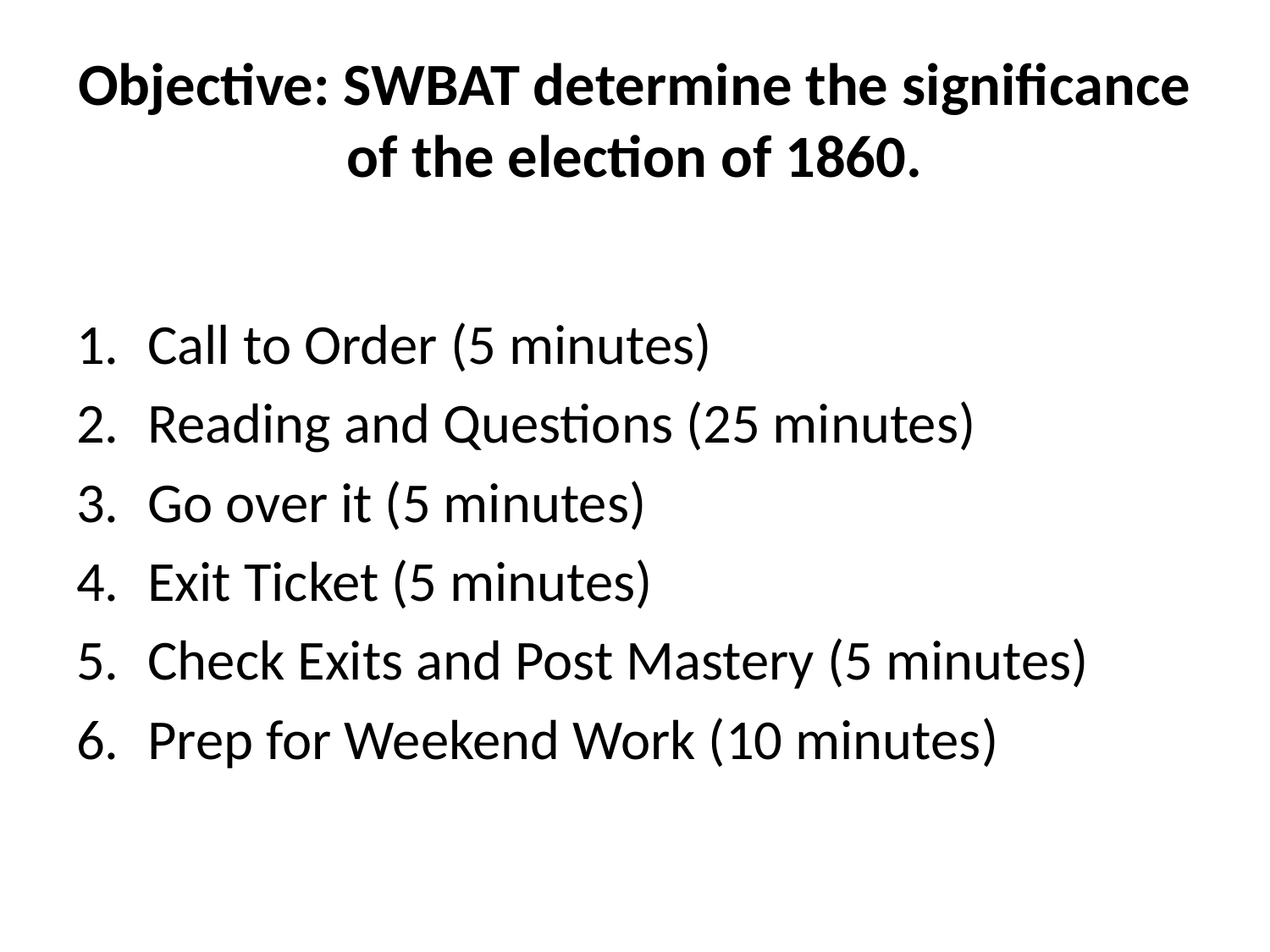

# Objective: SWBAT determine the significance of the election of 1860.

Call to Order (5 minutes)
Reading and Questions (25 minutes)
Go over it (5 minutes)
Exit Ticket (5 minutes)
Check Exits and Post Mastery (5 minutes)
Prep for Weekend Work (10 minutes)